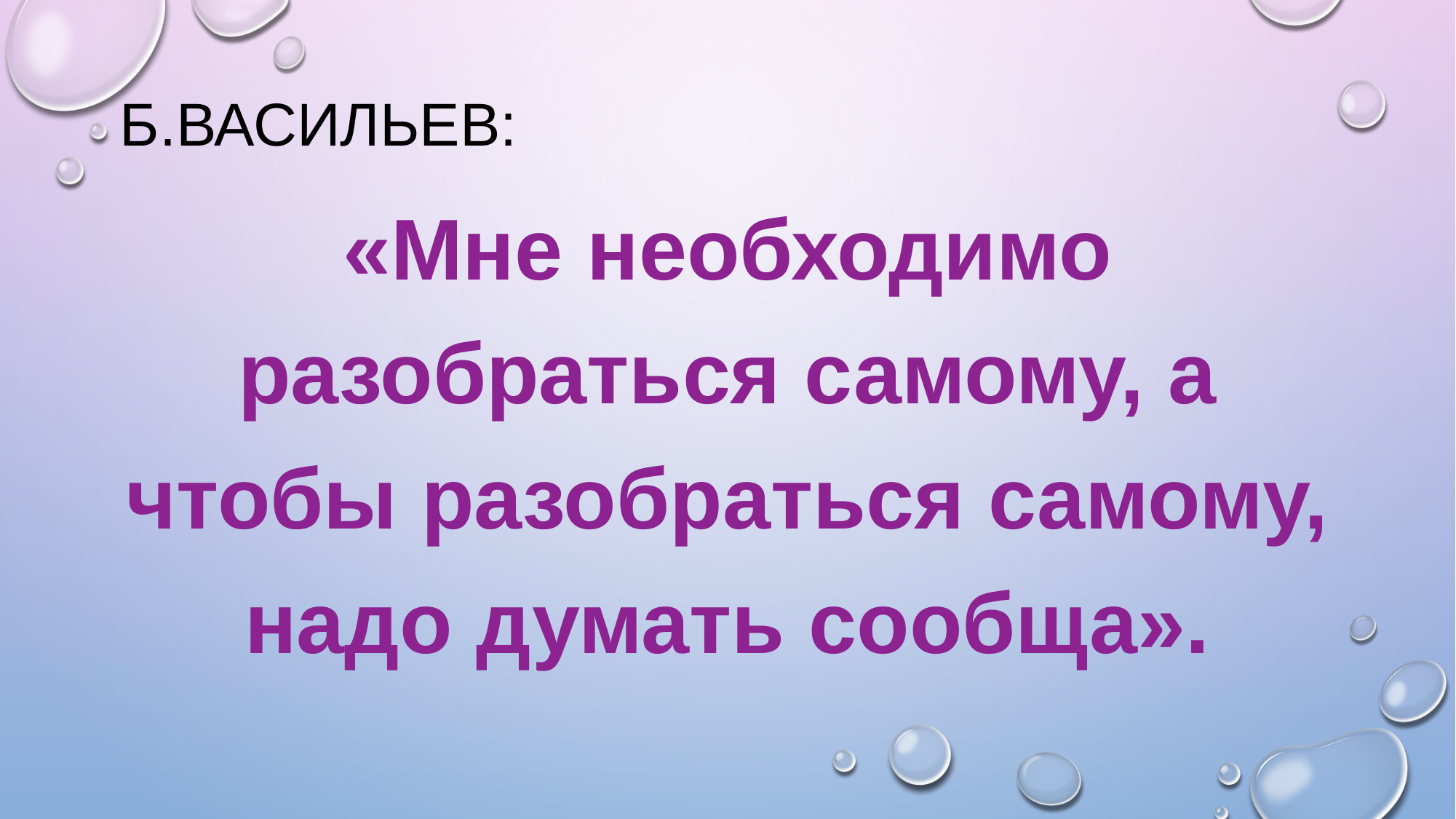

Б.Васильев:
«Мне необходимо разобраться самому, а чтобы разобраться самому, надо думать сообща».